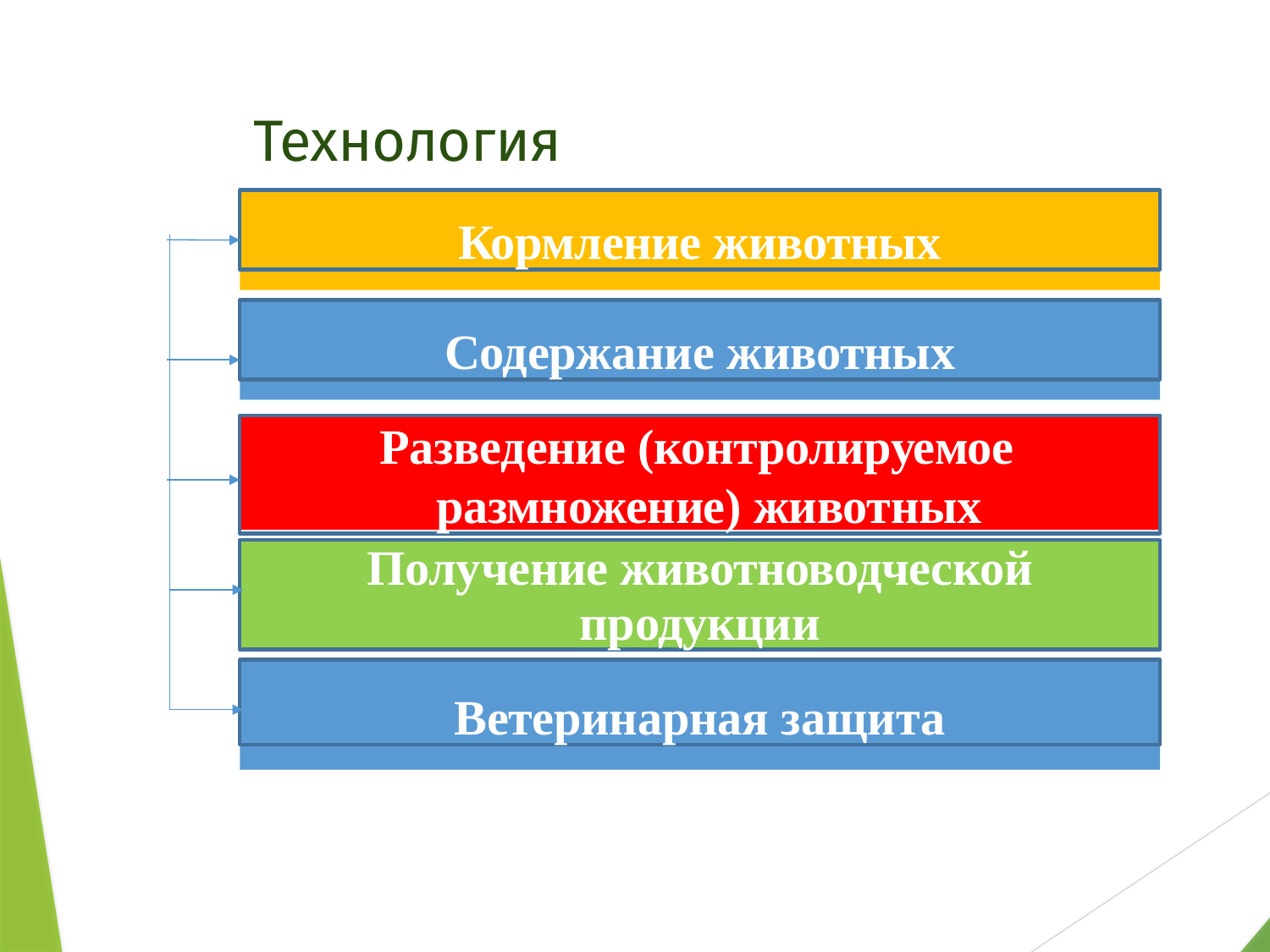

# Технология животноводства

Кормление животных

Содержание животных

Разведение (контролируемое  размножение) животных

Получение животноводческой
продукции

Ветеринарная защита